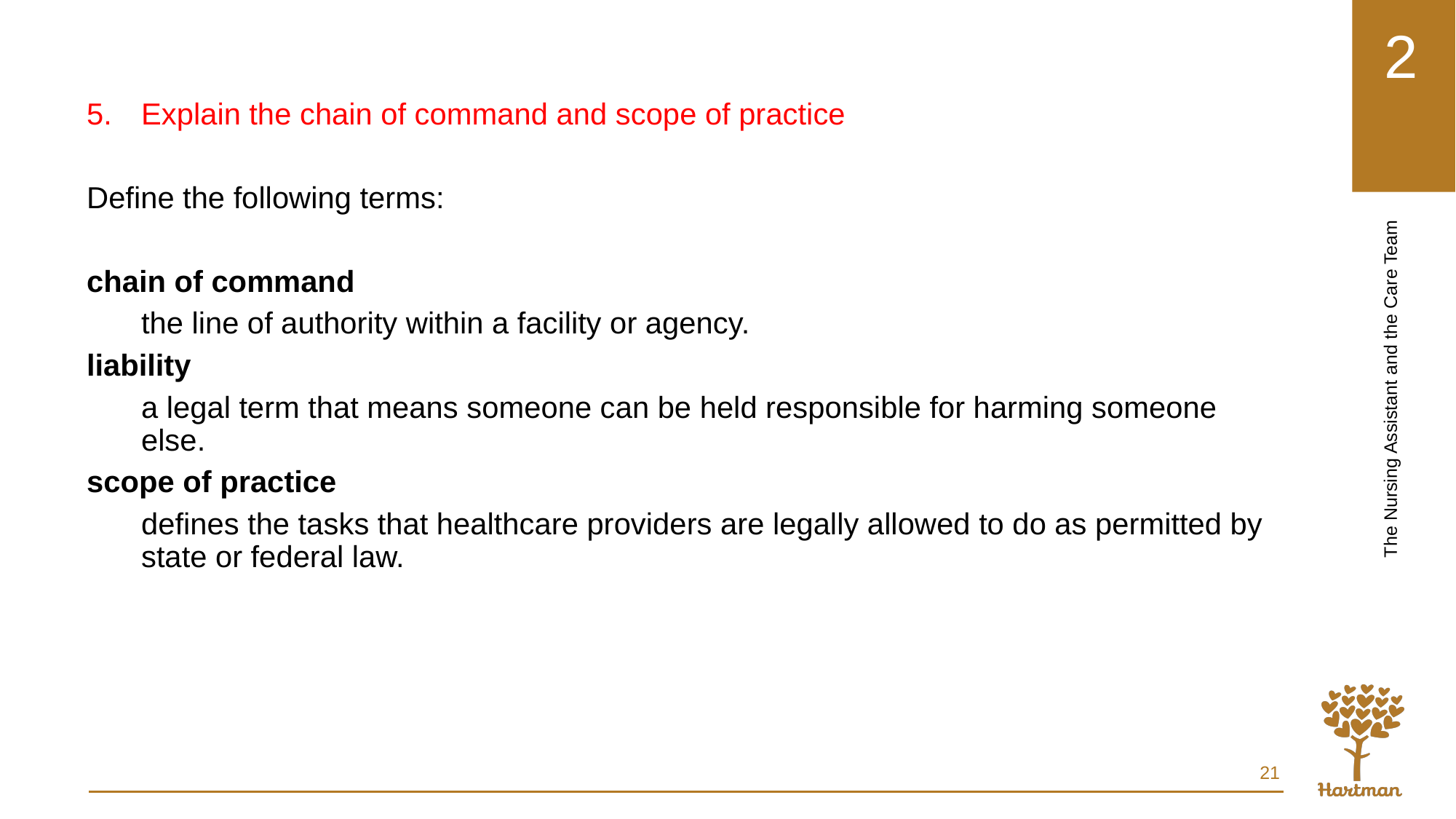

Explain the chain of command and scope of practice

Define the following terms:

chain of command
the line of authority within a facility or agency.
liability
a legal term that means someone can be held responsible for harming someone else.
scope of practice
defines the tasks that healthcare providers are legally allowed to do as permitted by state or federal law.

21